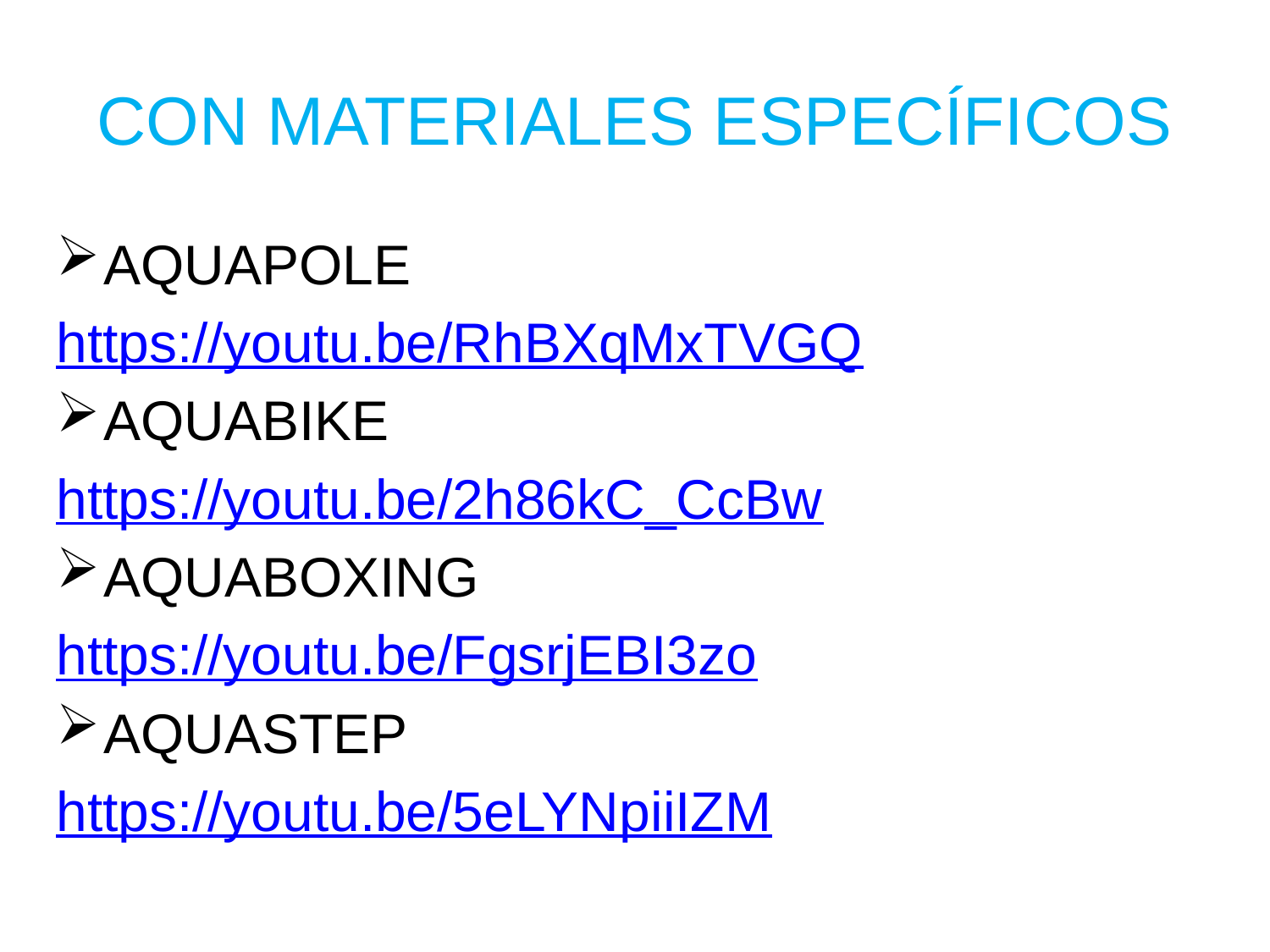

# CON MATERIALES ESPECÍFICOS
AQUAPOLE
https://youtu.be/RhBXqMxTVGQ
AQUABIKE
https://youtu.be/2h86kC_CcBw
AQUABOXING
https://youtu.be/FgsrjEBI3zo
AQUASTEP
https://youtu.be/5eLYNpiiIZM